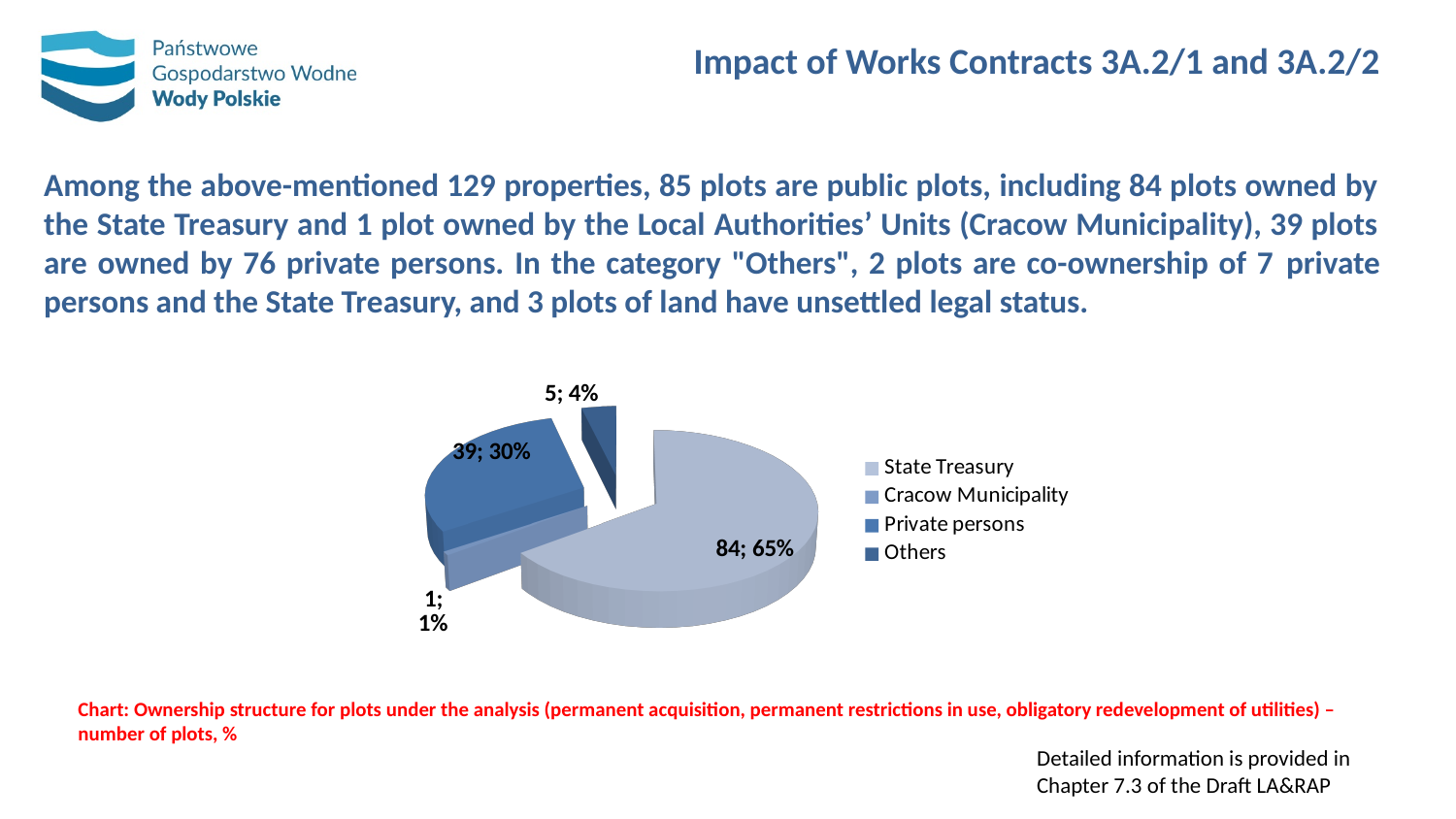

# Impact of Works Contracts 3A.2/1 and 3A.2/2

Among the above-mentioned 129 properties, 85 plots are public plots, including 84 plots owned by the State Treasury and 1 plot owned by the Local Authorities’ Units (Cracow Municipality), 39 plots are owned by 76 private persons. In the category "Others", 2 plots are co-ownership of 7 private persons and the State Treasury, and 3 plots of land have unsettled legal status.

[unsupported chart]

Chart: Ownership structure for plots under the analysis (permanent acquisition, permanent restrictions in use, obligatory redevelopment of utilities) – number of plots, %
Detailed information is provided in Chapter 7.3 of the Draft LA&RAP